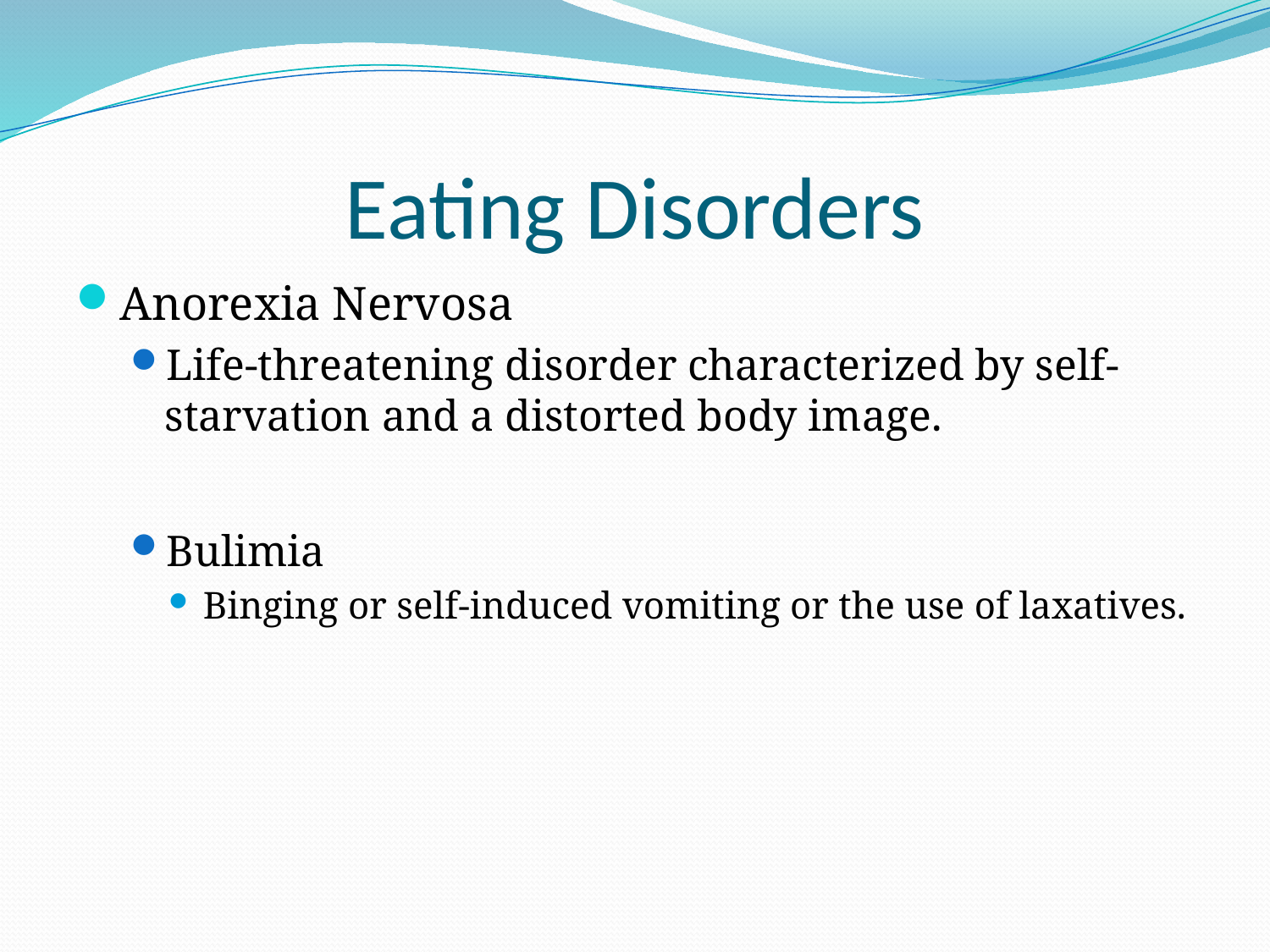

# Eating Disorders
Anorexia Nervosa
Life-threatening disorder characterized by self-starvation and a distorted body image.

Bulimia
Binging or self-induced vomiting or the use of laxatives.